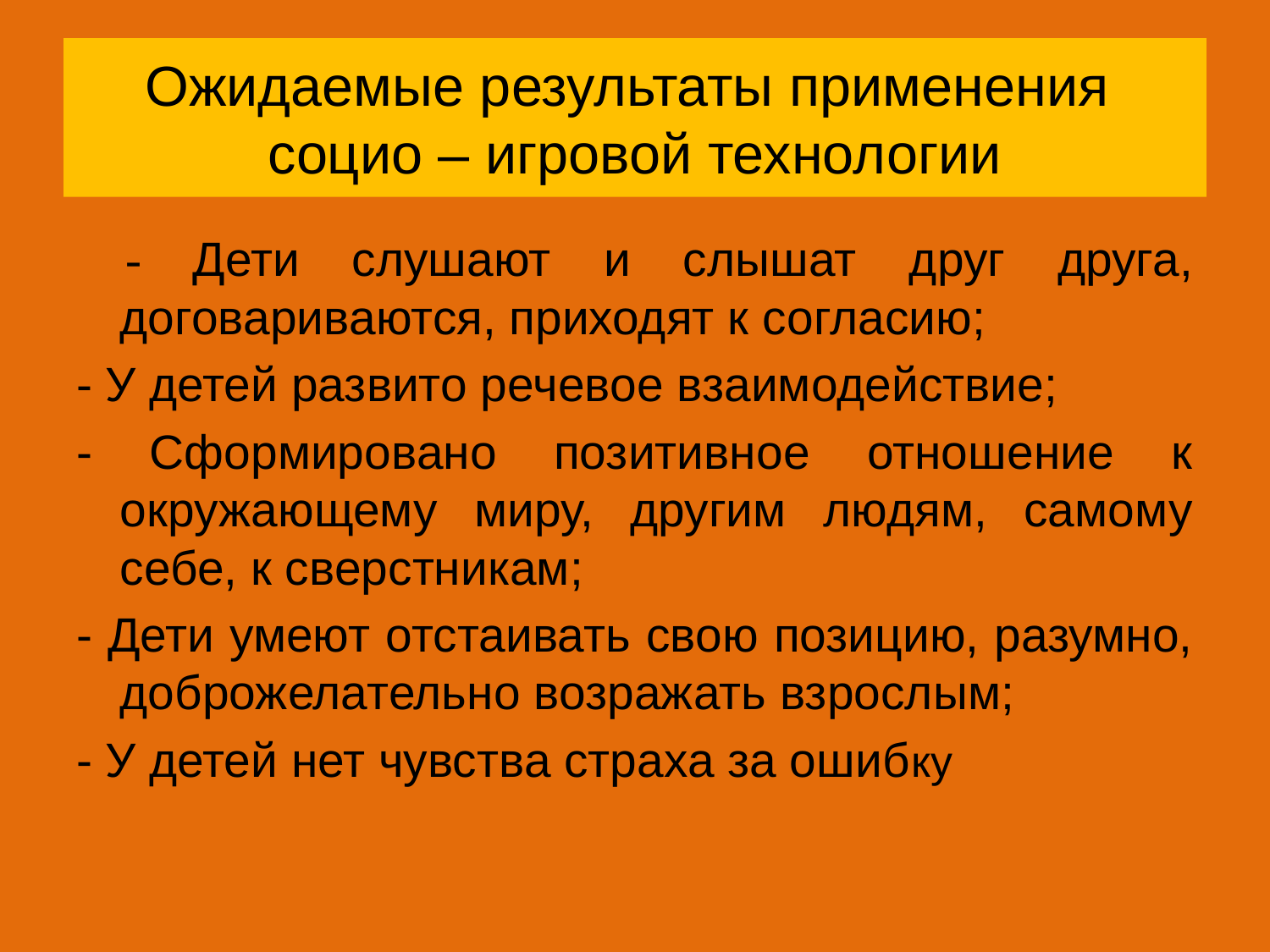

# Ожидаемые результаты применения социо – игровой технологии
 - Дети слушают и слышат друг друга, договариваются, приходят к согласию;
- У детей развито речевое взаимодействие;
- Сформировано позитивное отношение к окружающему миру, другим людям, самому себе, к сверстникам;
- Дети умеют отстаивать свою позицию, разумно, доброжелательно возражать взрослым;
- У детей нет чувства страха за ошибку